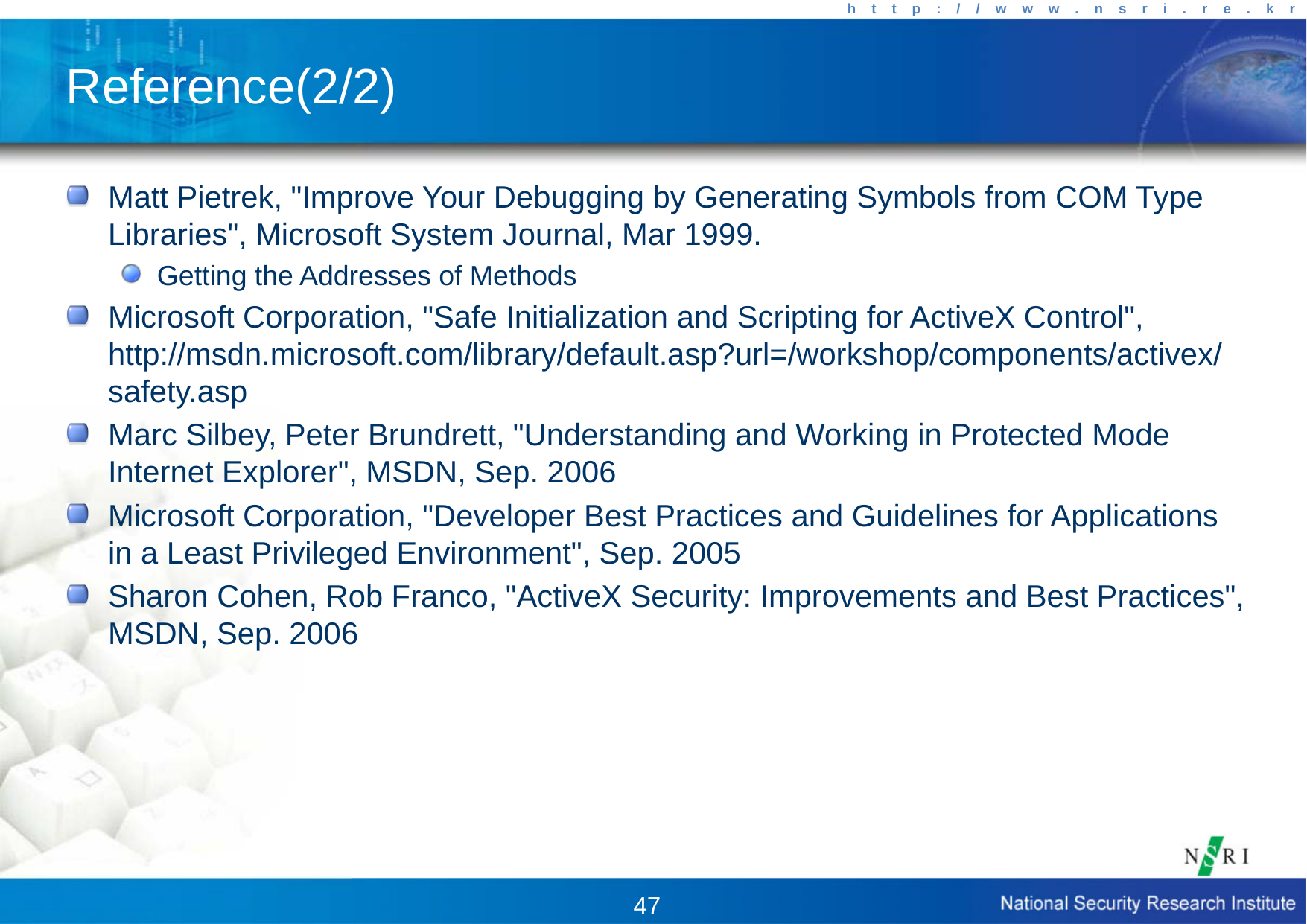

# Reference(2/2)
Matt Pietrek, "Improve Your Debugging by Generating Symbols from COM Type Libraries", Microsoft System Journal, Mar 1999.
Getting the Addresses of Methods
Microsoft Corporation, "Safe Initialization and Scripting for ActiveX Control", http://msdn.microsoft.com/library/default.asp?url=/workshop/components/activex/safety.asp
Marc Silbey, Peter Brundrett, "Understanding and Working in Protected Mode Internet Explorer", MSDN, Sep. 2006
Microsoft Corporation, "Developer Best Practices and Guidelines for Applications in a Least Privileged Environment", Sep. 2005
Sharon Cohen, Rob Franco, "ActiveX Security: Improvements and Best Practices", MSDN, Sep. 2006
47